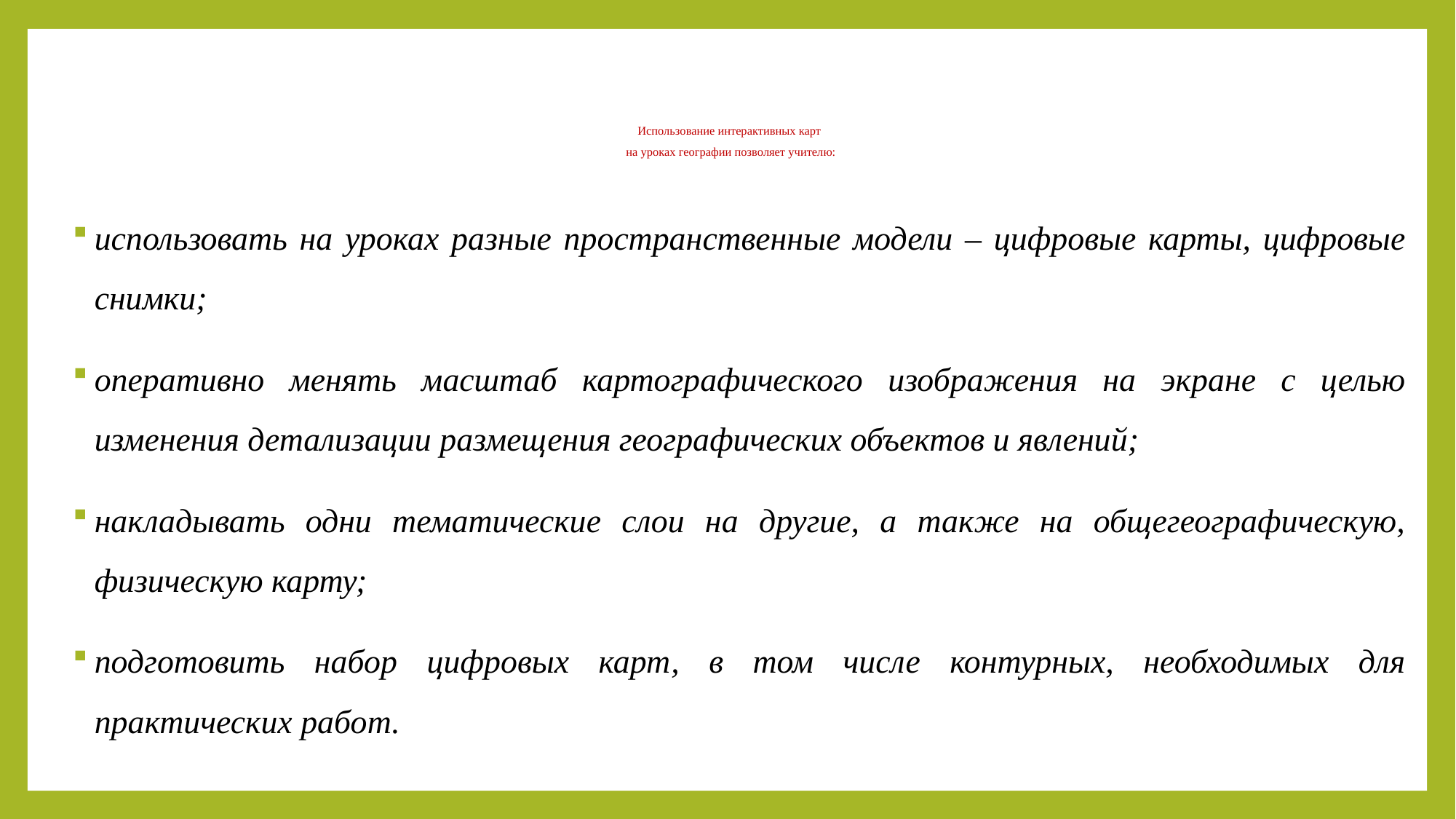

# Использование интерактивных карт на уроках географии позволяет учителю:
использовать на уроках разные пространственные модели – цифровые карты, цифровые снимки;
оперативно менять масштаб картографического изображения на экране с целью изменения детализации размещения географических объектов и явлений;
накладывать одни тематические слои на другие, а также на общегеографическую, физическую карту;
подготовить набор цифровых карт, в том числе контурных, необходимых для практических работ.